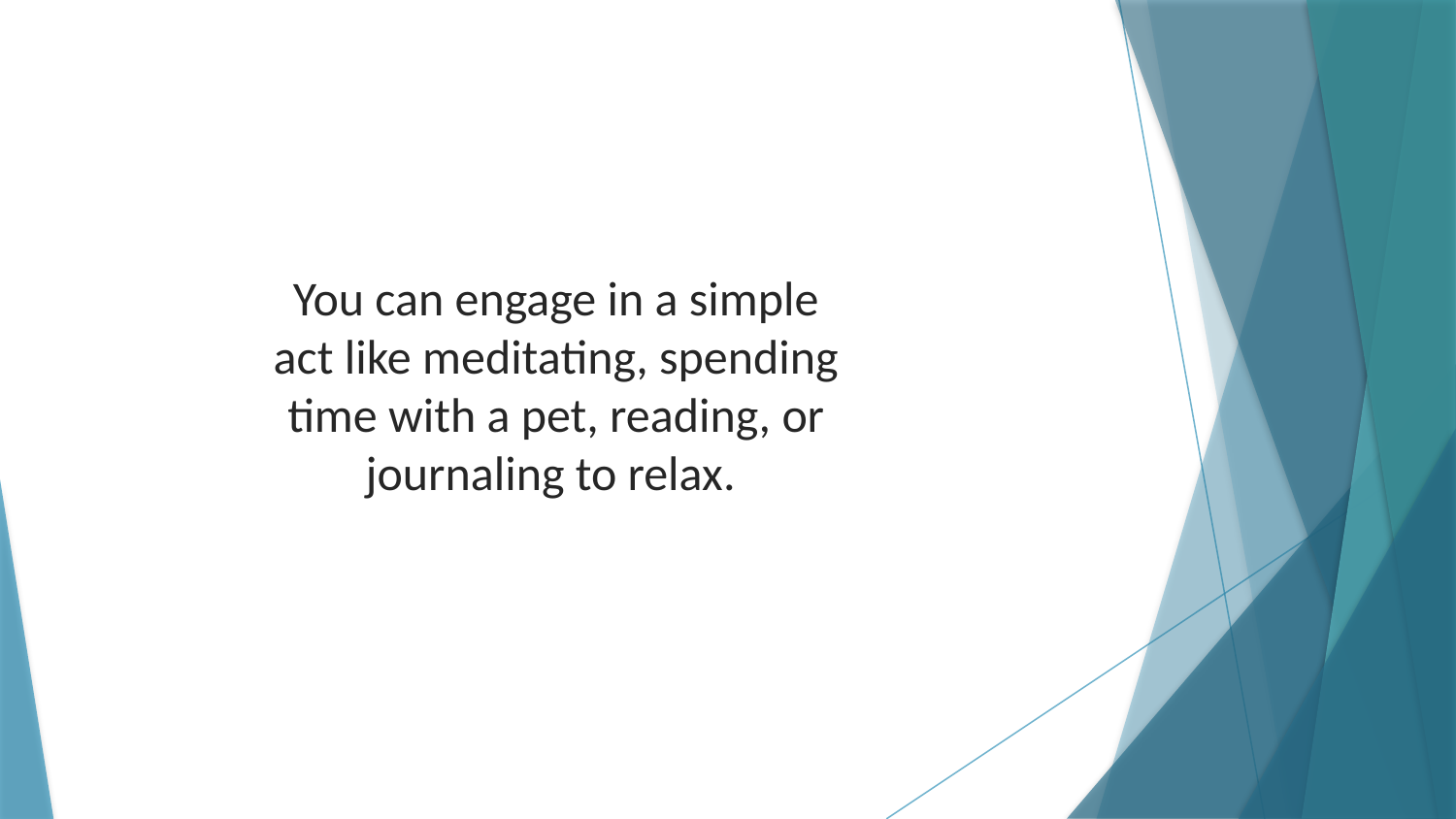

You can engage in a simple act like meditating, spending time with a pet, reading, or journaling to relax.